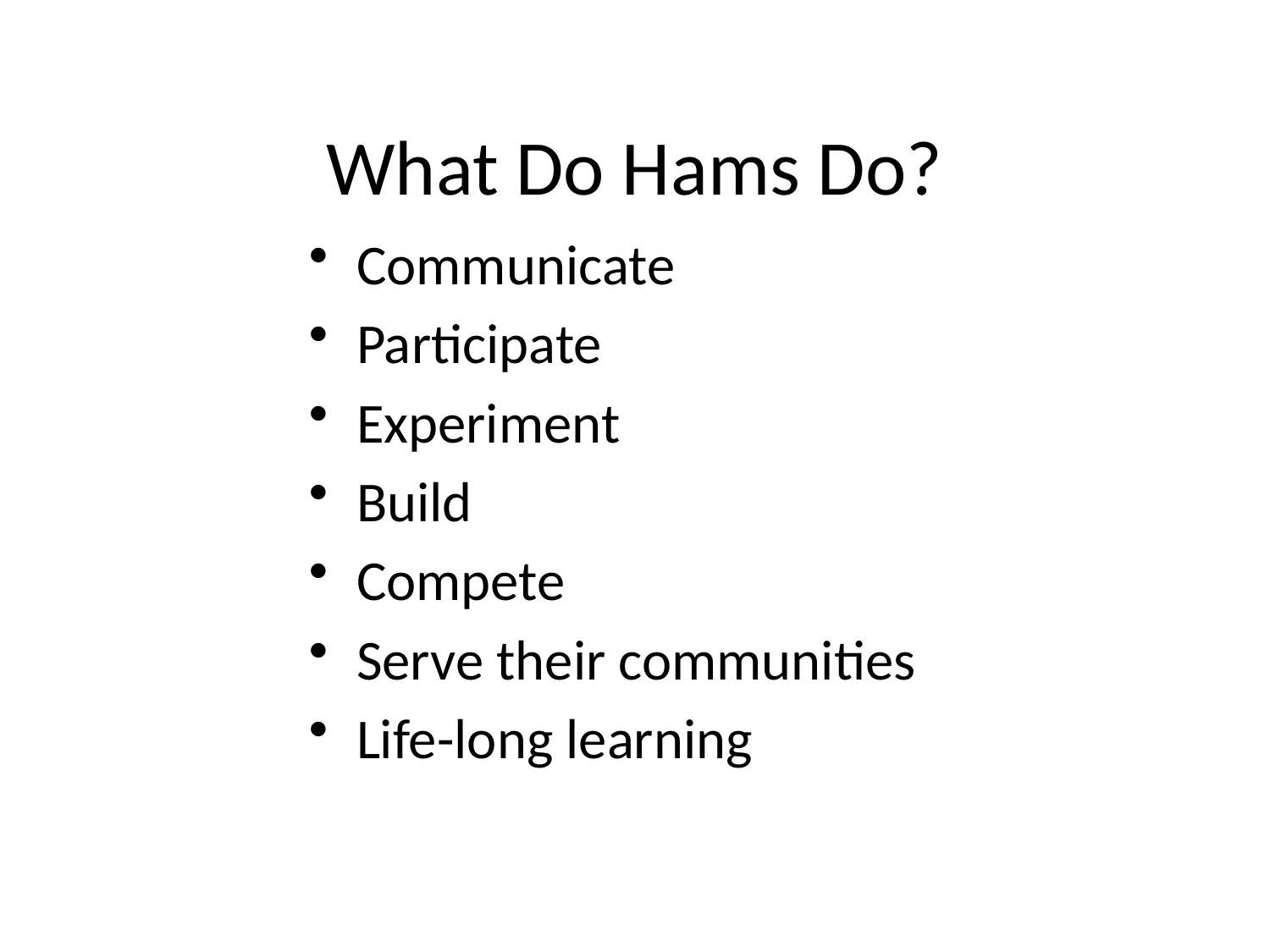

What Do Hams Do?
Communicate
Participate
Experiment
Build
Compete
Serve their communities
Life-long learning